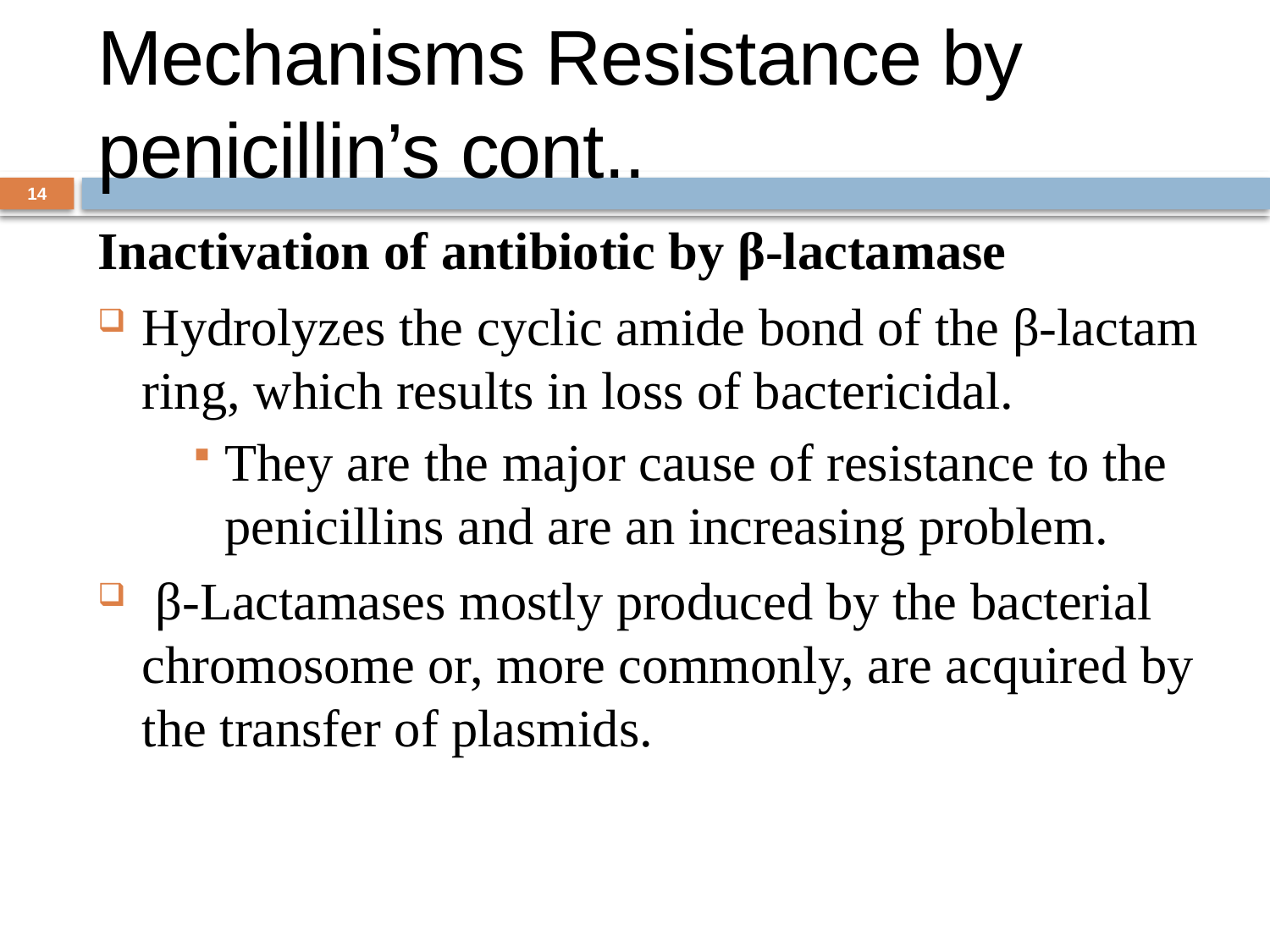

# Mechanisms Resistance by penicillin’s cont..
14
Inactivation of antibiotic by β-lactamase
Hydrolyzes the cyclic amide bond of the β-lactam ring, which results in loss of bactericidal.
They are the major cause of resistance to the penicillins and are an increasing problem.
 β-Lactamases mostly produced by the bacterial chromosome or, more commonly, are acquired by the transfer of plasmids.